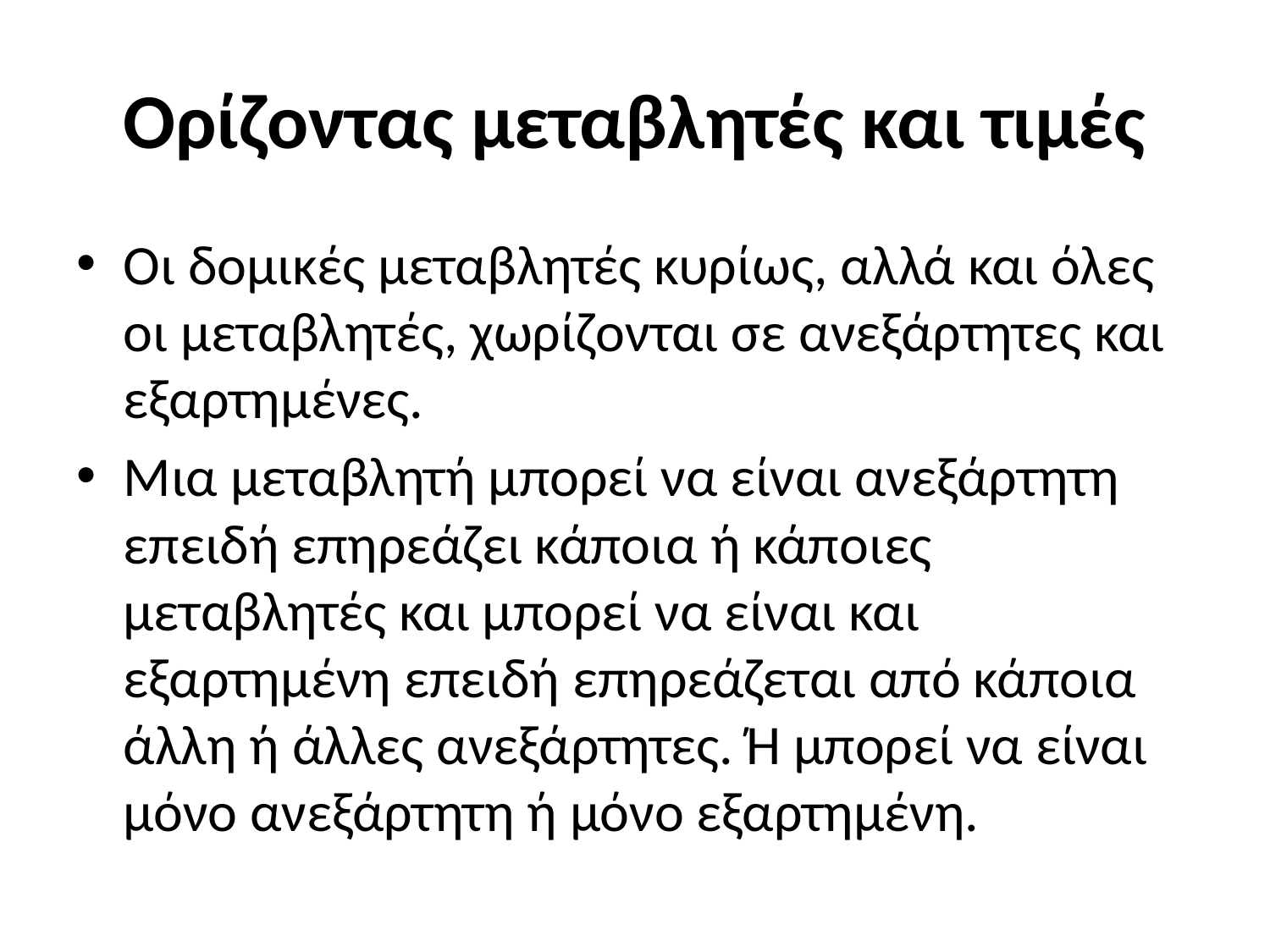

# Ορίζοντας μεταβλητές και τιμές
Οι δομικές μεταβλητές κυρίως, αλλά και όλες οι μεταβλητές, χωρίζονται σε ανεξάρτητες και εξαρτημένες.
Μια μεταβλητή μπορεί να είναι ανεξάρτητη επειδή επηρεάζει κάποια ή κάποιες μεταβλητές και μπορεί να είναι και εξαρτημένη επειδή επηρεάζεται από κάποια άλλη ή άλλες ανεξάρτητες. Ή μπορεί να είναι μόνο ανεξάρτητη ή μόνο εξαρτημένη.